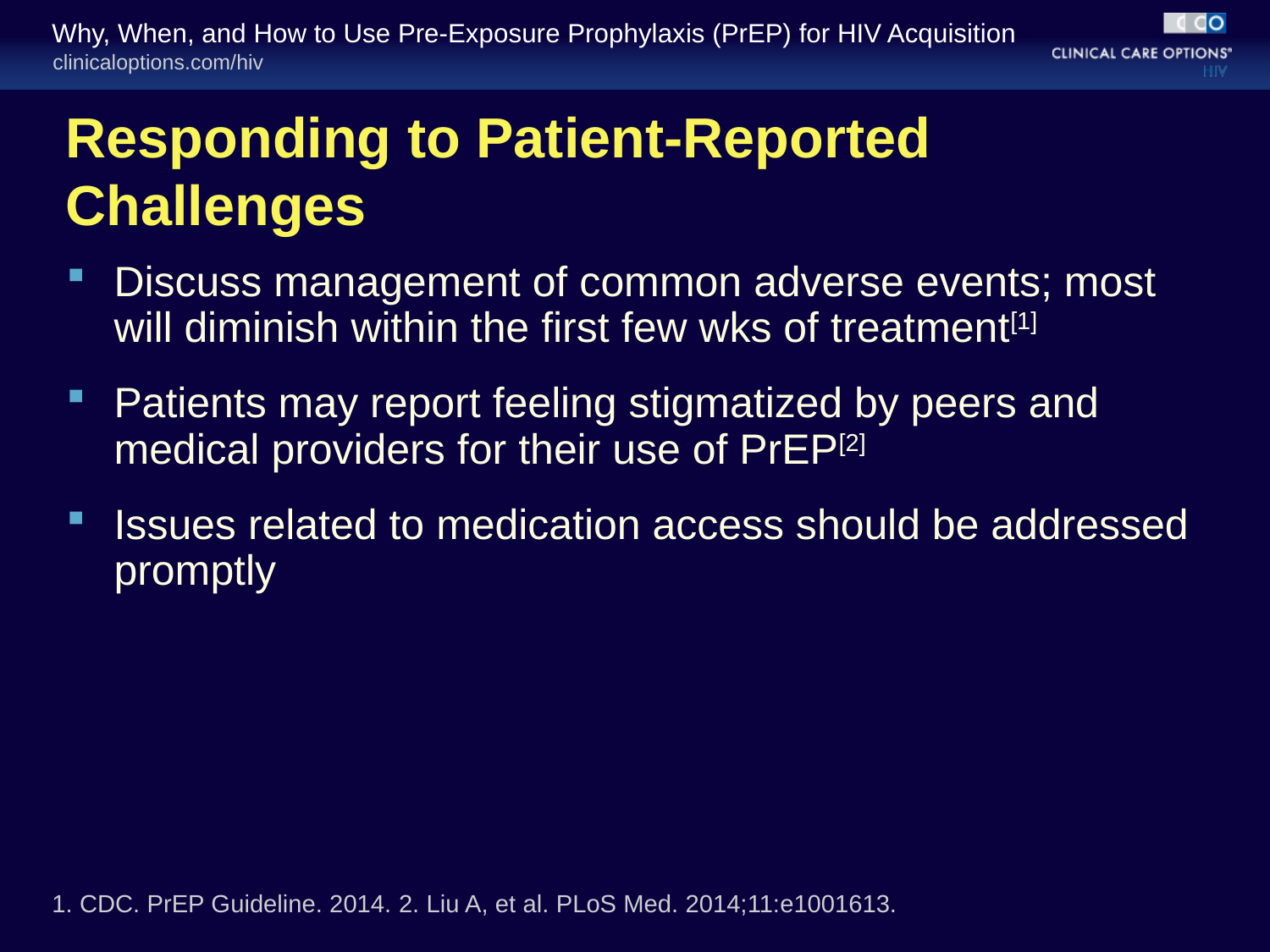

# Responding to Patient-Reported Challenges
Discuss management of common adverse events; most will diminish within the first few wks of treatment[1]
Patients may report feeling stigmatized by peers and medical providers for their use of PrEP[2]
Issues related to medication access should be addressed promptly
1. CDC. PrEP Guideline. 2014. 2. Liu A, et al. PLoS Med. 2014;11:e1001613.